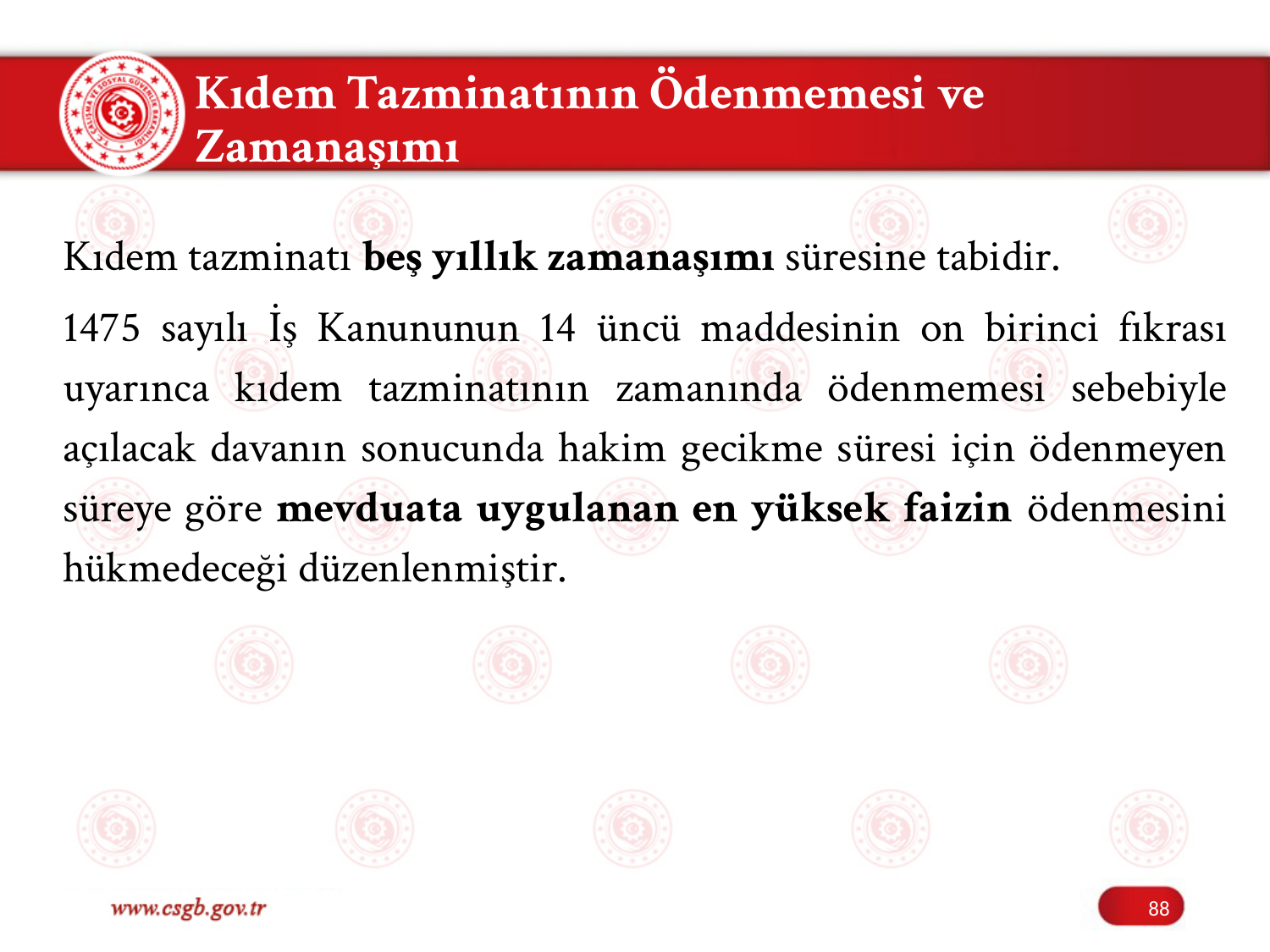

# Kıdem Tazminatının Ödenmemesi ve Zamanaşımı
Kıdem tazminatı beş yıllık zamanaşımı süresine tabidir.
1475 sayılı İş Kanununun 14 üncü maddesinin on birinci fıkrası uyarınca kıdem tazminatının zamanında ödenmemesi sebebiyle açılacak davanın sonucunda hakim gecikme süresi için ödenmeyen süreye göre mevduata uygulanan en yüksek faizin ödenmesini hükmedeceği düzenlenmiştir.

88